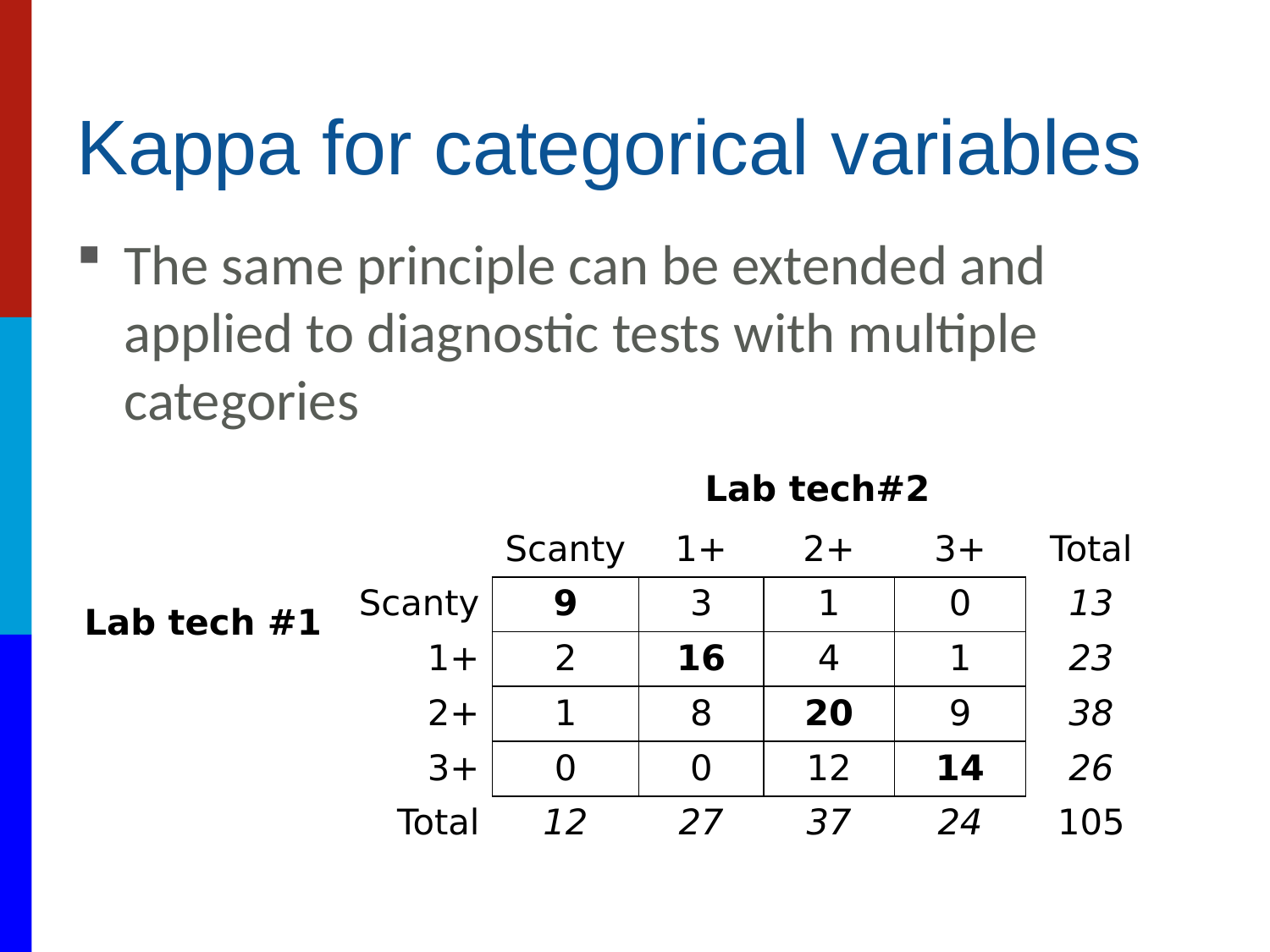

# Kappa for categorical variables
The same principle can be extended and applied to diagnostic tests with multiple categories

Lab tech#2
|  | Scanty | 1+ | 2+ | 3+ | Total |
| --- | --- | --- | --- | --- | --- |
| Scanty | 9 | 3 | 1 | 0 | 13 |
| 1+ | 2 | 16 | 4 | 1 | 23 |
| 2+ | 1 | 8 | 20 | 9 | 38 |
| 3+ | 0 | 0 | 12 | 14 | 26 |
| Total | 12 | 27 | 37 | 24 | 105 |
Lab tech #1